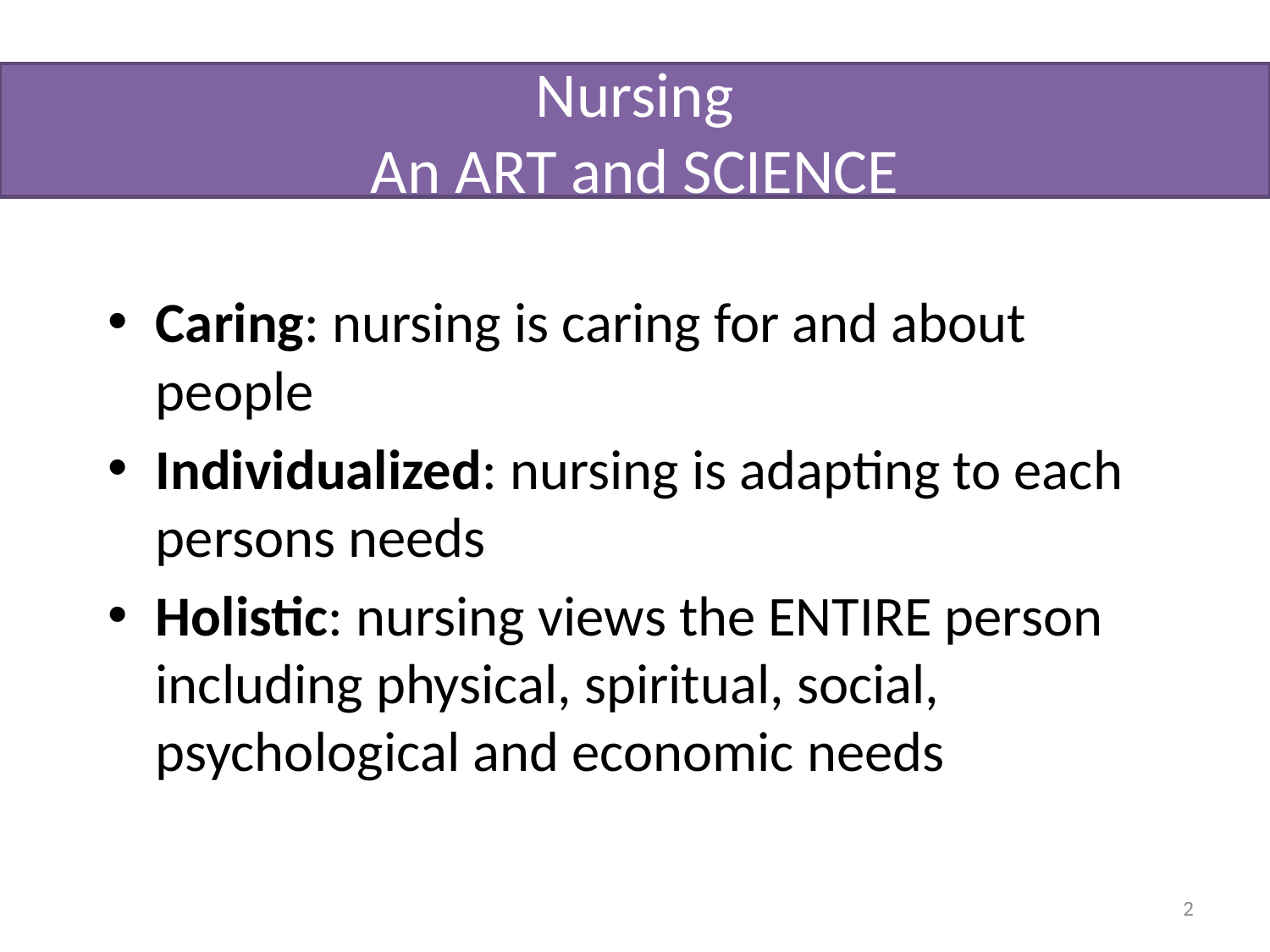

# Nursing An ART and SCIENCE

Caring: nursing is caring for and about people
Individualized: nursing is adapting to each persons needs
Holistic: nursing views the ENTIRE person including physical, spiritual, social, psychological and economic needs

2